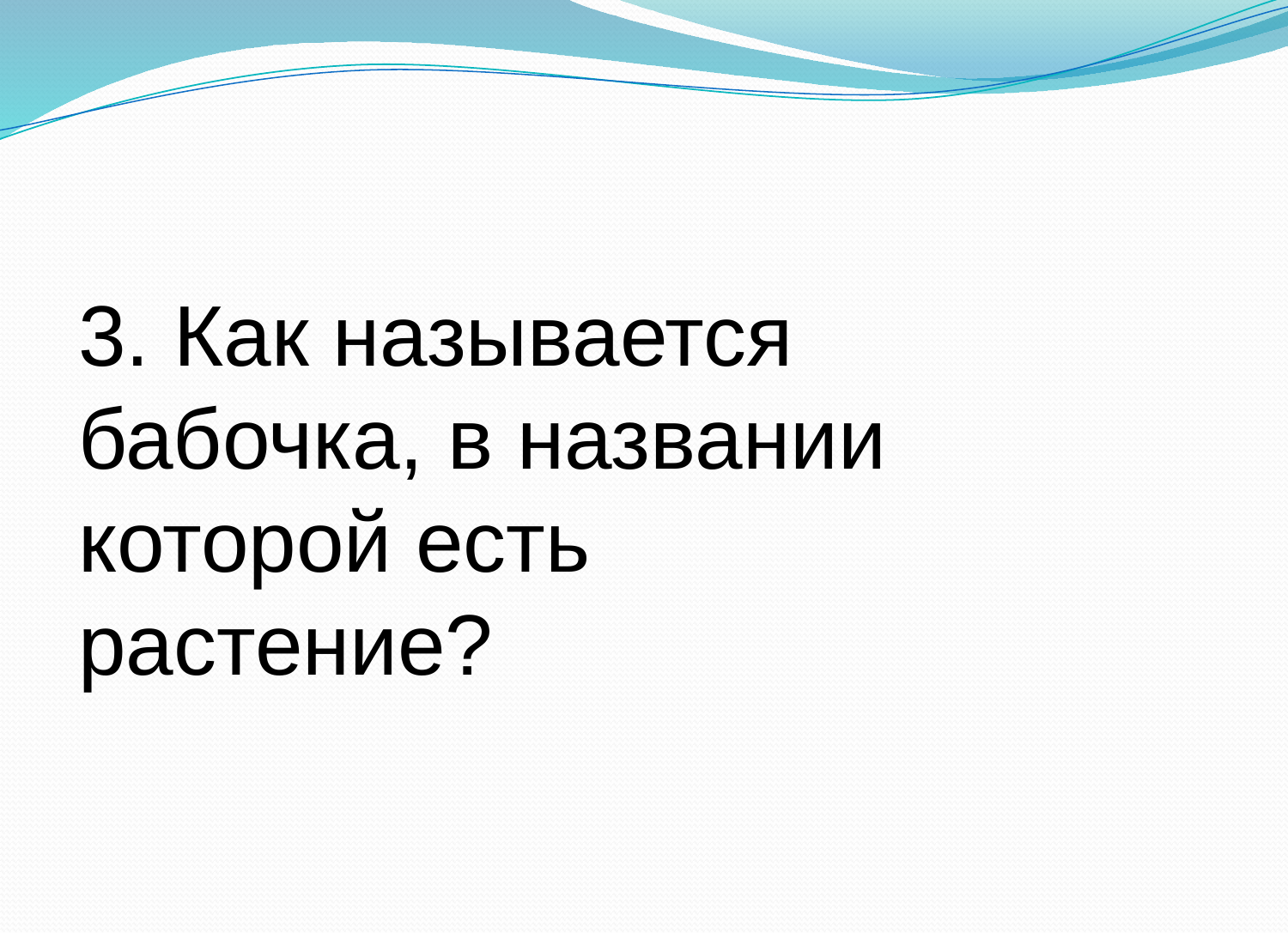

#
3. Как называется бабочка, в названии которой есть растение?